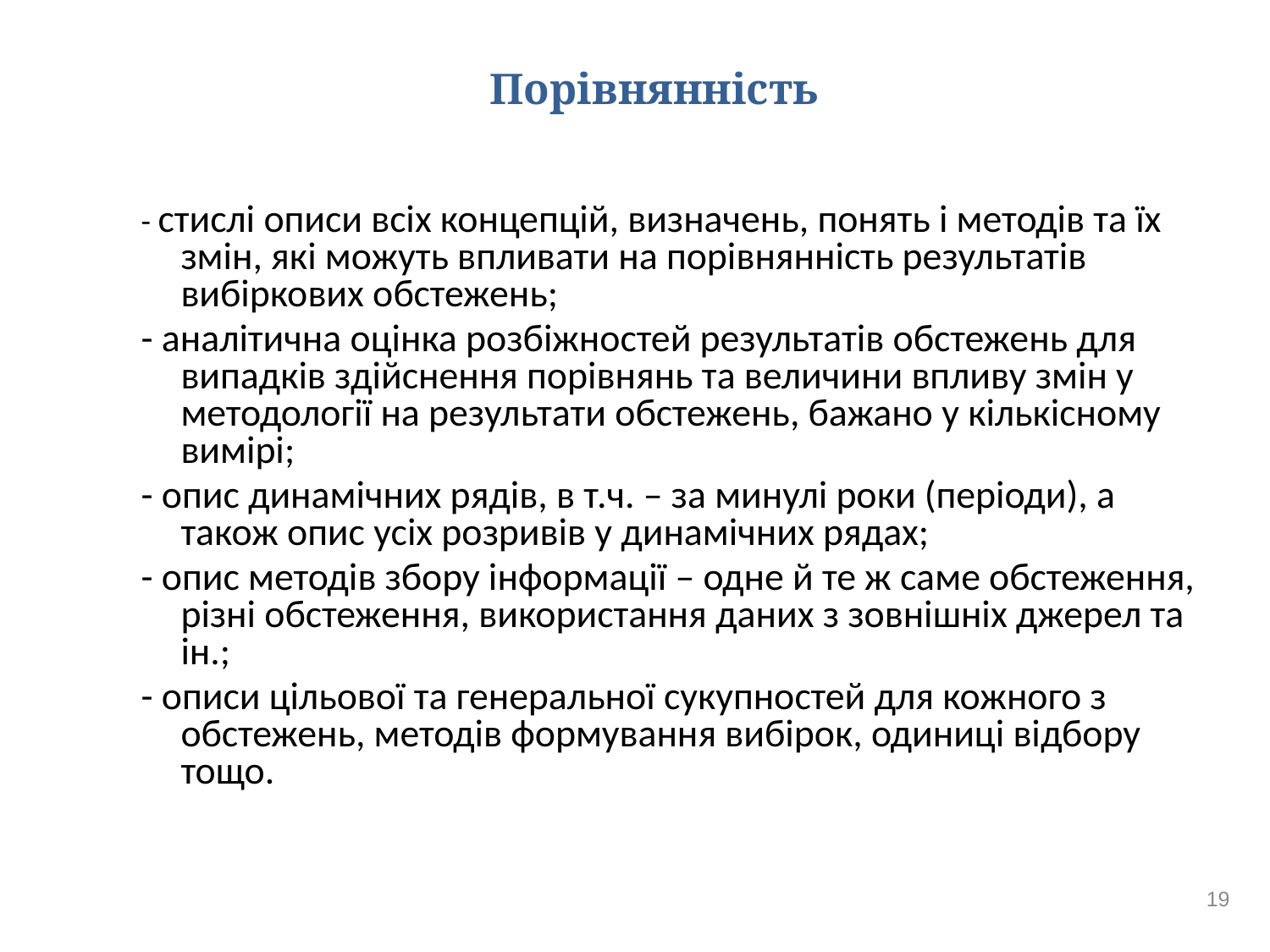

# Порівнянність
- стислі описи всіх концепцій, визначень, понять і методів та їх змін, які можуть впливати на порівнянність результатів вибіркових обстежень;
- аналітична оцінка розбіжностей результатів обстежень для випадків здійснення порівнянь та величини впливу змін у методології на результати обстежень, бажано у кількісному вимірі;
- опис динамічних рядів, в т.ч. – за минулі роки (періоди), а також опис усіх розривів у динамічних рядах;
- опис методів збору інформації – одне й те ж саме обстеження, різні обстеження, використання даних з зовнішніх джерел та ін.;
- описи цільової та генеральної сукупностей для кожного з обстежень, методів формування вибірок, одиниці відбору тощо.

19